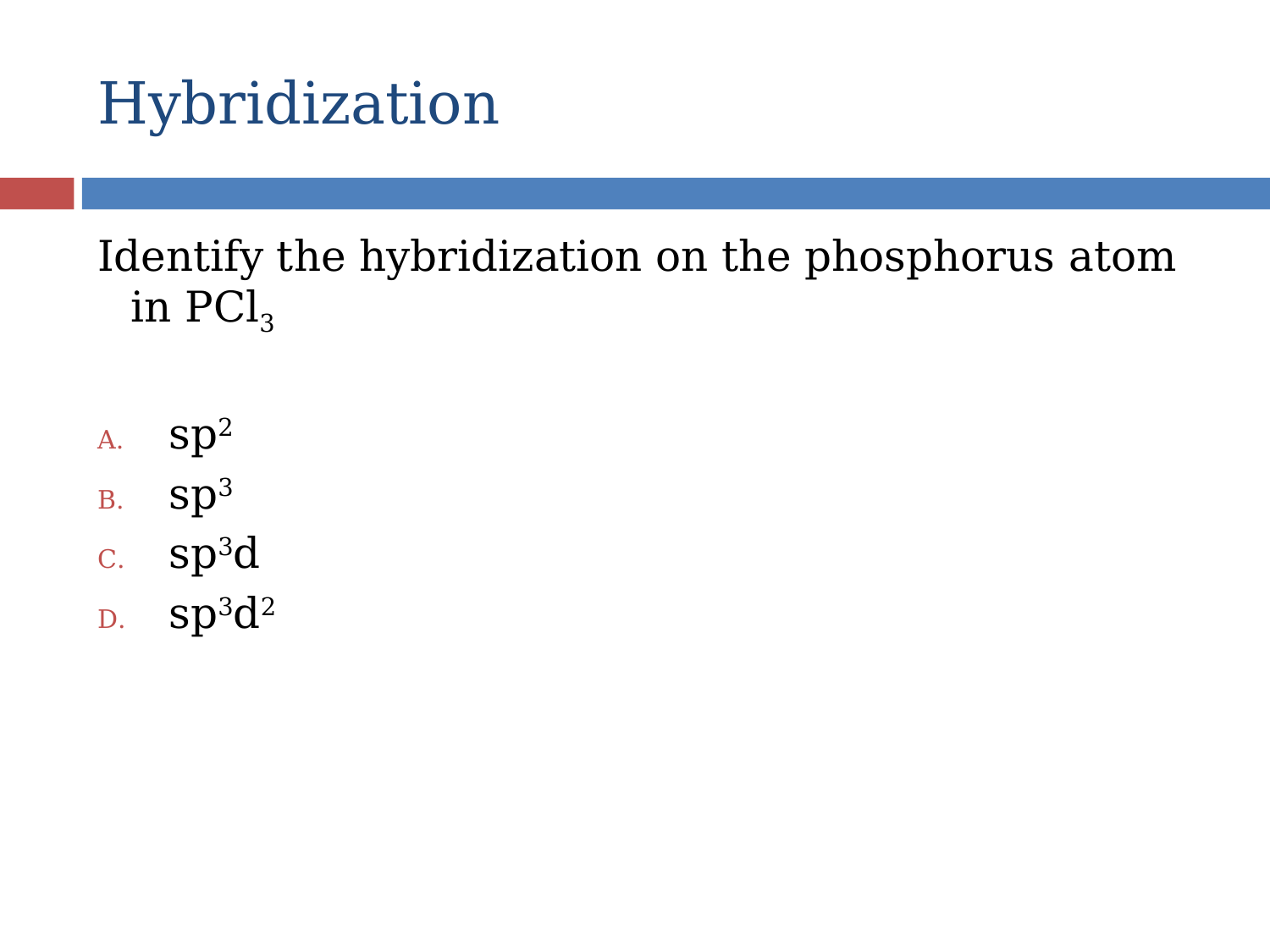

# Hybridization
Identify the hybridization on the phosphorus atom in PCl3

sp2
sp3
sp3d
sp3d2